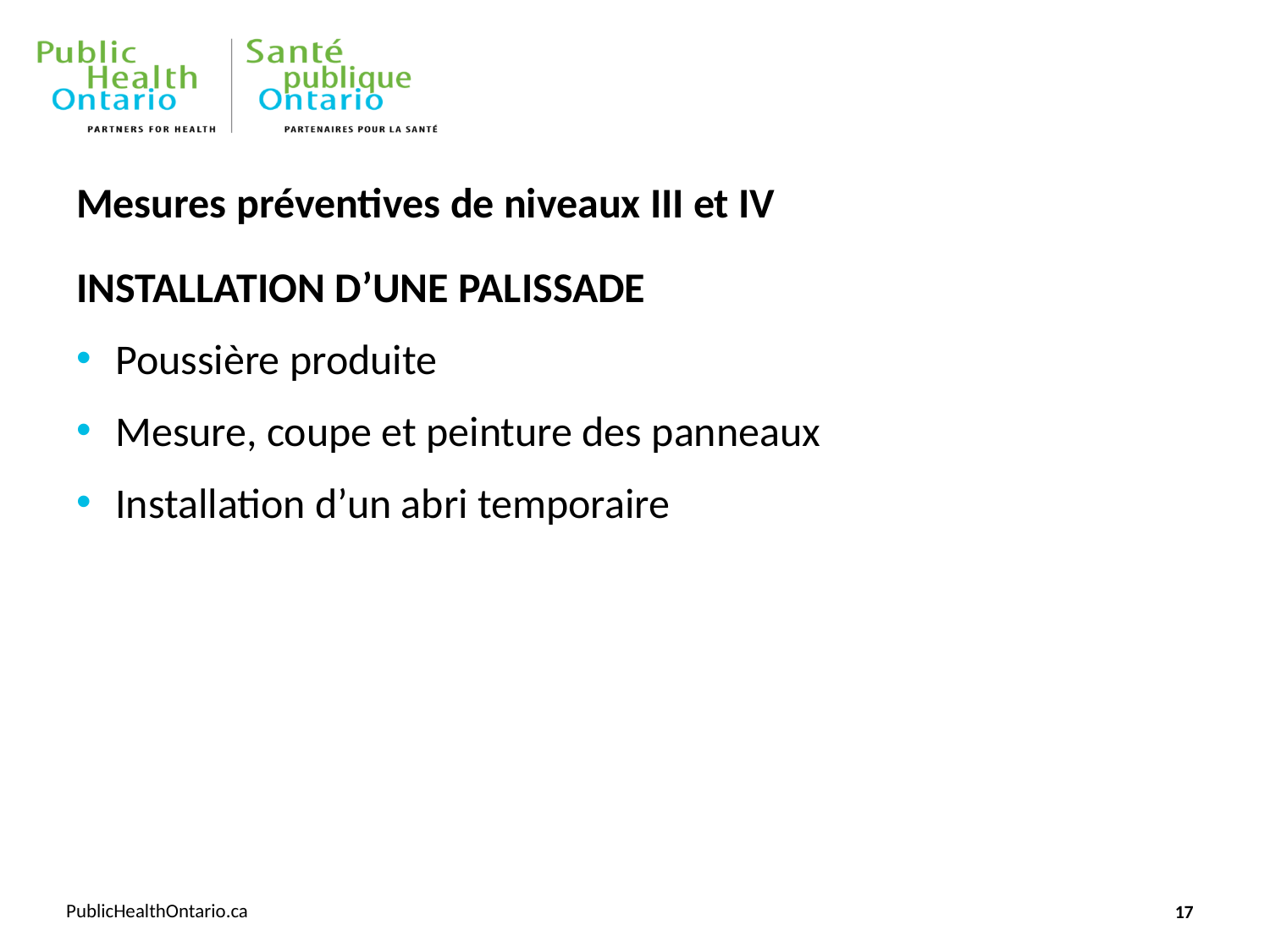

# Mesures préventives de niveaux III et IV
INSTALLATION D’UNE PALISSADE
Poussière produite
Mesure, coupe et peinture des panneaux
Installation d’un abri temporaire
17